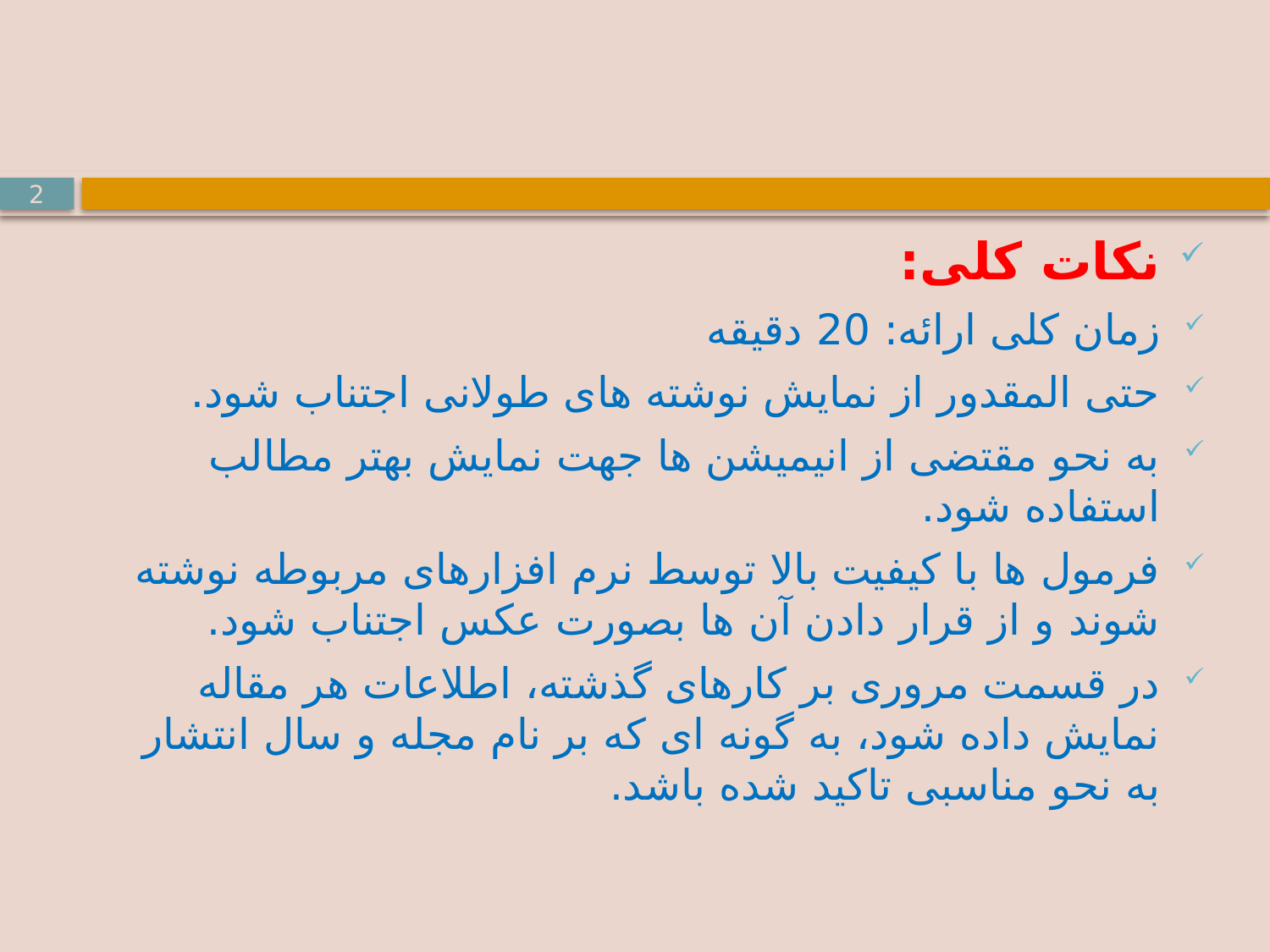

#
2
نکات کلی:
زمان کلی ارائه: 20 دقیقه
حتی المقدور از نمایش نوشته های طولانی اجتناب شود.
به نحو مقتضی از انیمیشن ها جهت نمایش بهتر مطالب استفاده شود.
فرمول ها با کیفیت بالا توسط نرم افزارهای مربوطه نوشته شوند و از قرار دادن آن ها بصورت عکس اجتناب شود.
در قسمت مروری بر کارهای گذشته، اطلاعات هر مقاله نمایش داده شود، به گونه ای که بر نام مجله و سال انتشار به نحو مناسبی تاکید شده باشد.